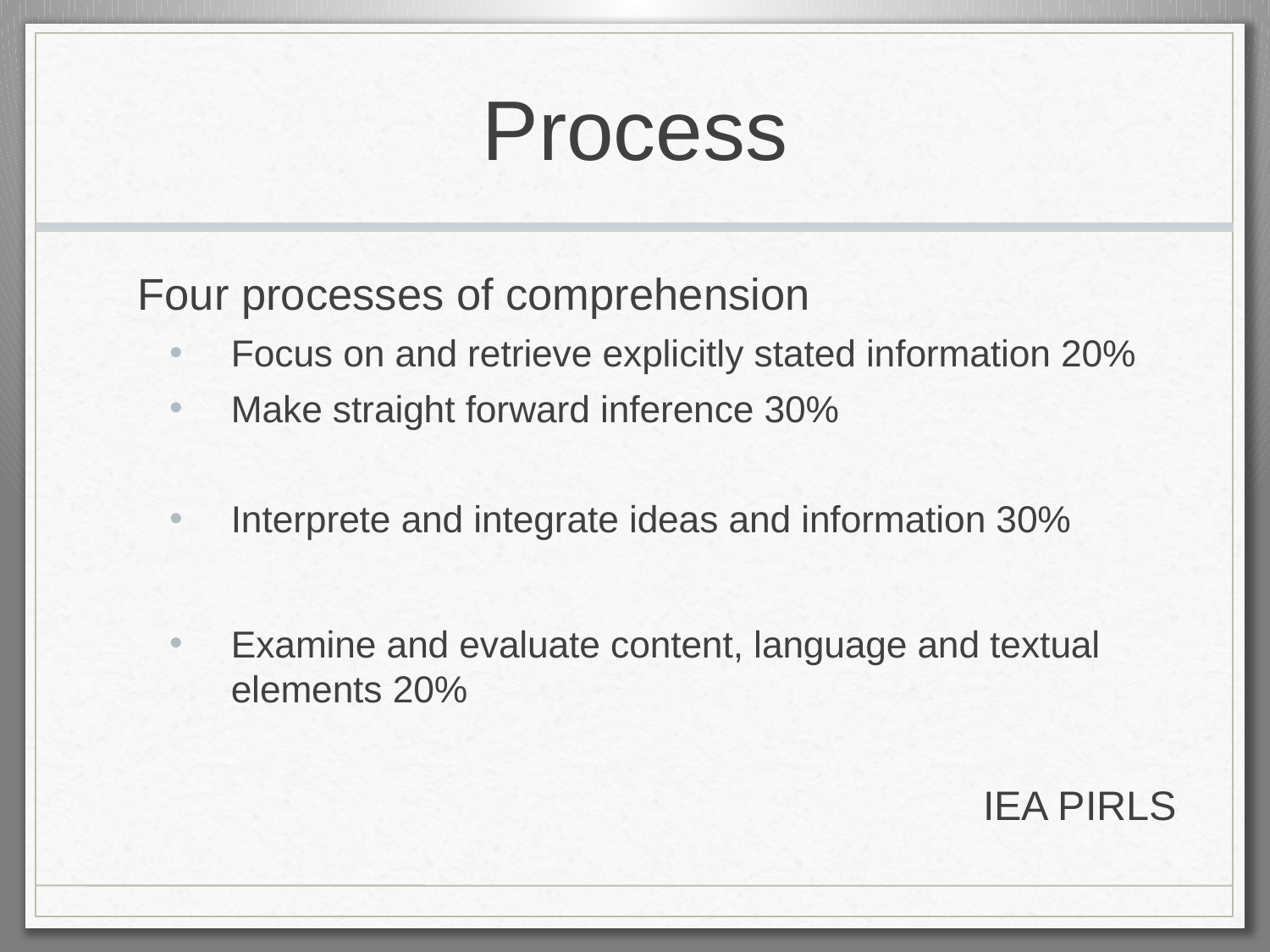

# Process
Four processes of comprehension
Focus on and retrieve explicitly stated information 20%
Make straight forward inference 30%

Interprete and integrate ideas and information 30%

Examine and evaluate content, language and textual elements 20%

IEA PIRLS